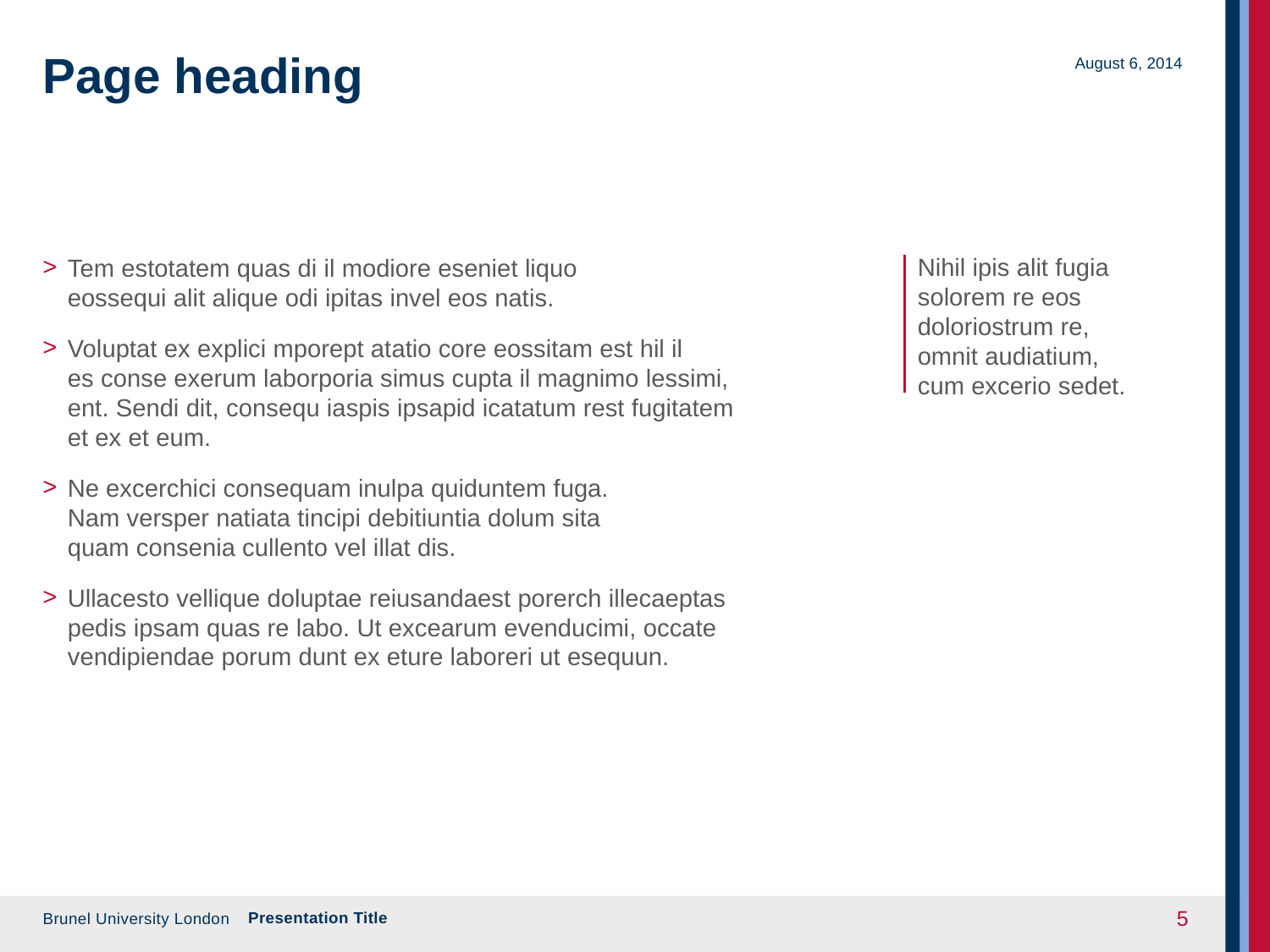

# Page heading
August 6, 2014
Nihil ipis alit fugia
solorem re eos doloriostrum re,
omnit audiatium,
cum excerio sedet.
Tem estotatem quas di il modiore eseniet liquo
eossequi alit alique odi ipitas invel eos natis.
Voluptat ex explici mporept atatio core eossitam est hil il
es conse exerum laborporia simus cupta il magnimo lessimi,
ent. Sendi dit, consequ iaspis ipsapid icatatum rest fugitatem
et ex et eum.
Ne excerchici consequam inulpa quiduntem fuga.
Nam versper natiata tincipi debitiuntia dolum sita
quam consenia cullento vel illat dis.
Ullacesto vellique doluptae reiusandaest porerch illecaeptas
pedis ipsam quas re labo. Ut excearum evenducimi, occate vendipiendae porum dunt ex eture laboreri ut esequun.
Presentation Title
5